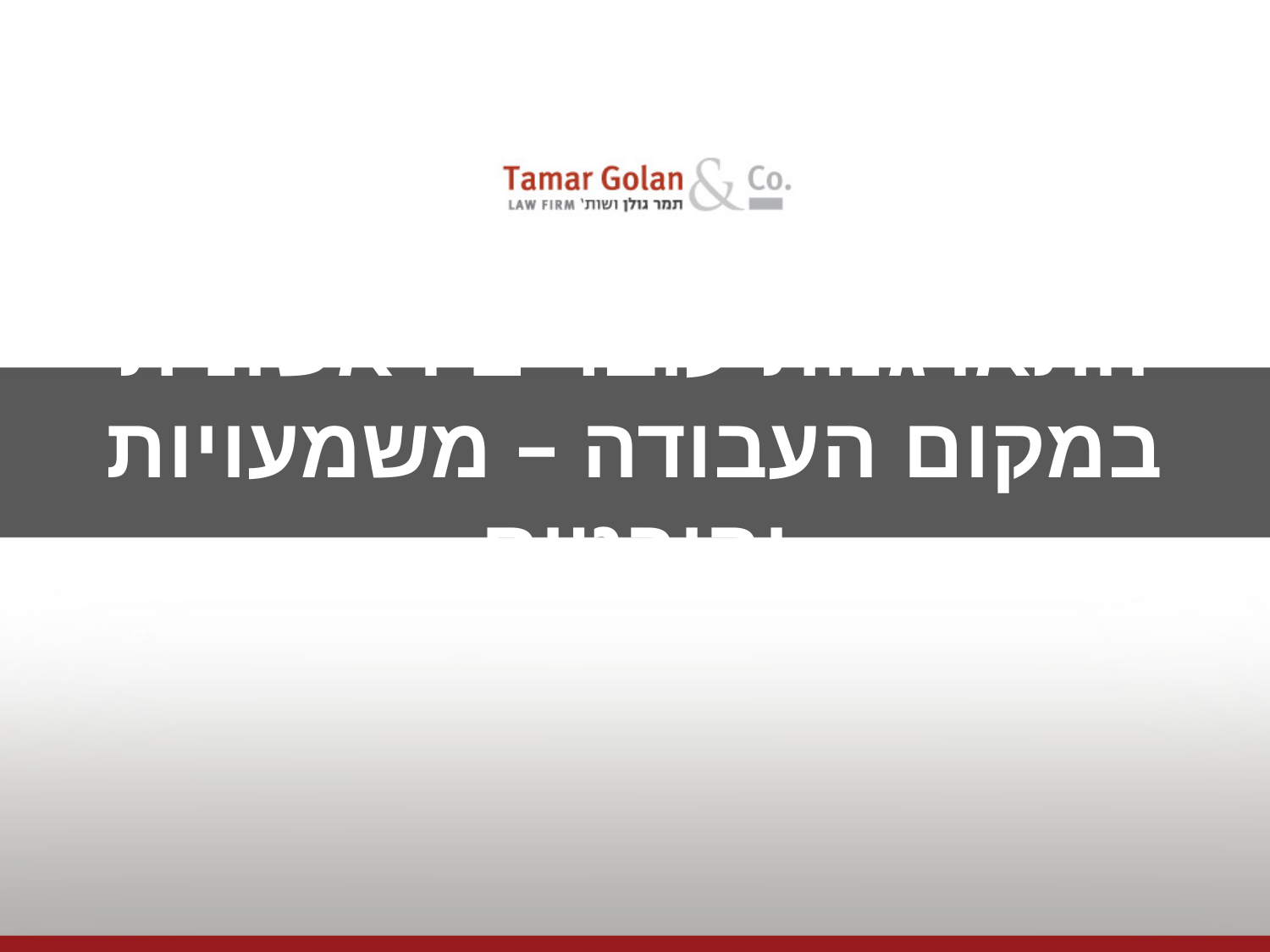

# התארגנות עובדים ראשונית במקום העבודה – משמעויות והיבטים